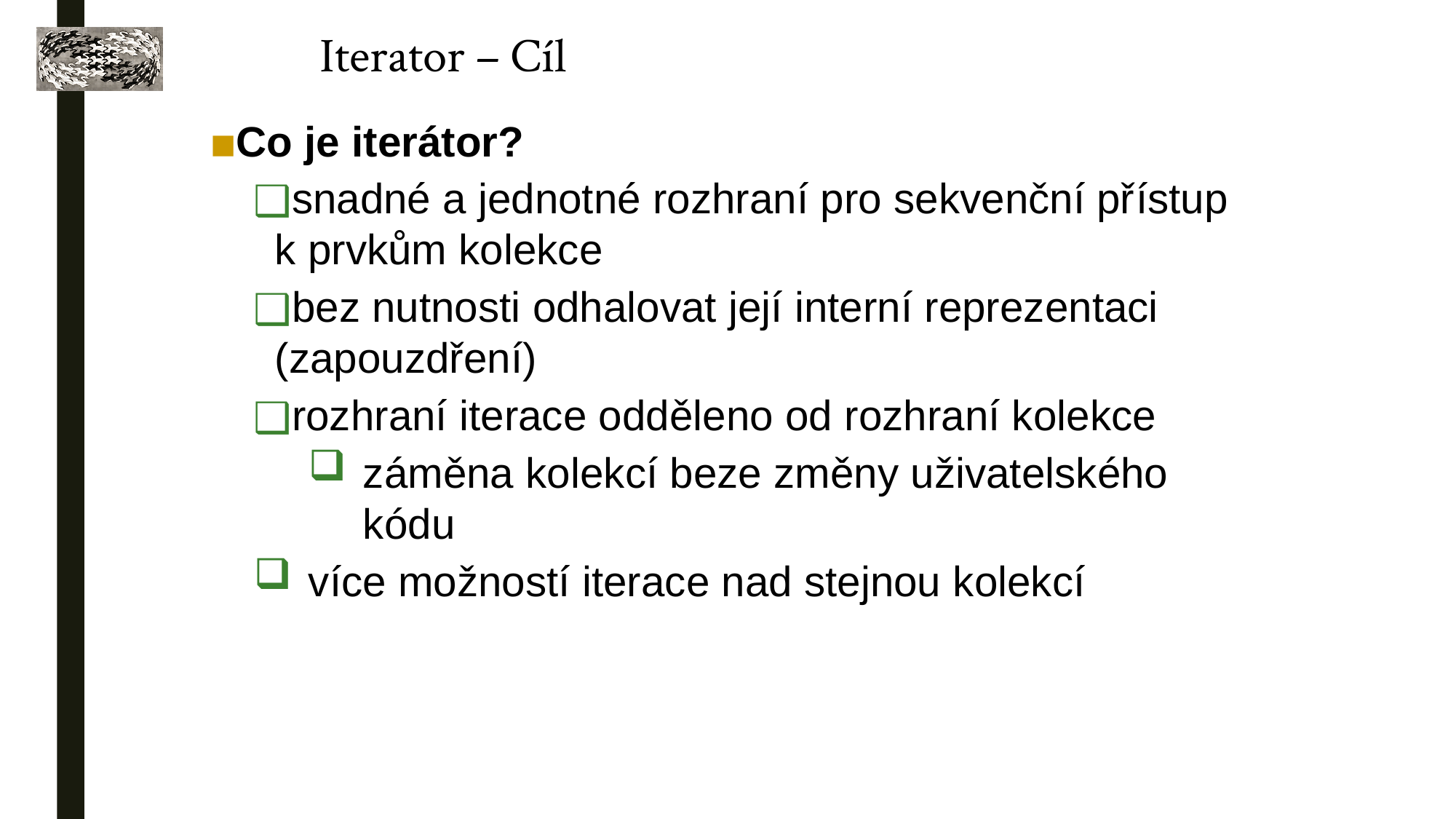

Iterator – Cíl
Co je iterátor?
snadné a jednotné rozhraní pro sekvenční přístup k prvkům kolekce
bez nutnosti odhalovat její interní reprezentaci (zapouzdření)
rozhraní iterace odděleno od rozhraní kolekce
záměna kolekcí beze změny uživatelského kódu
více možností iterace nad stejnou kolekcí